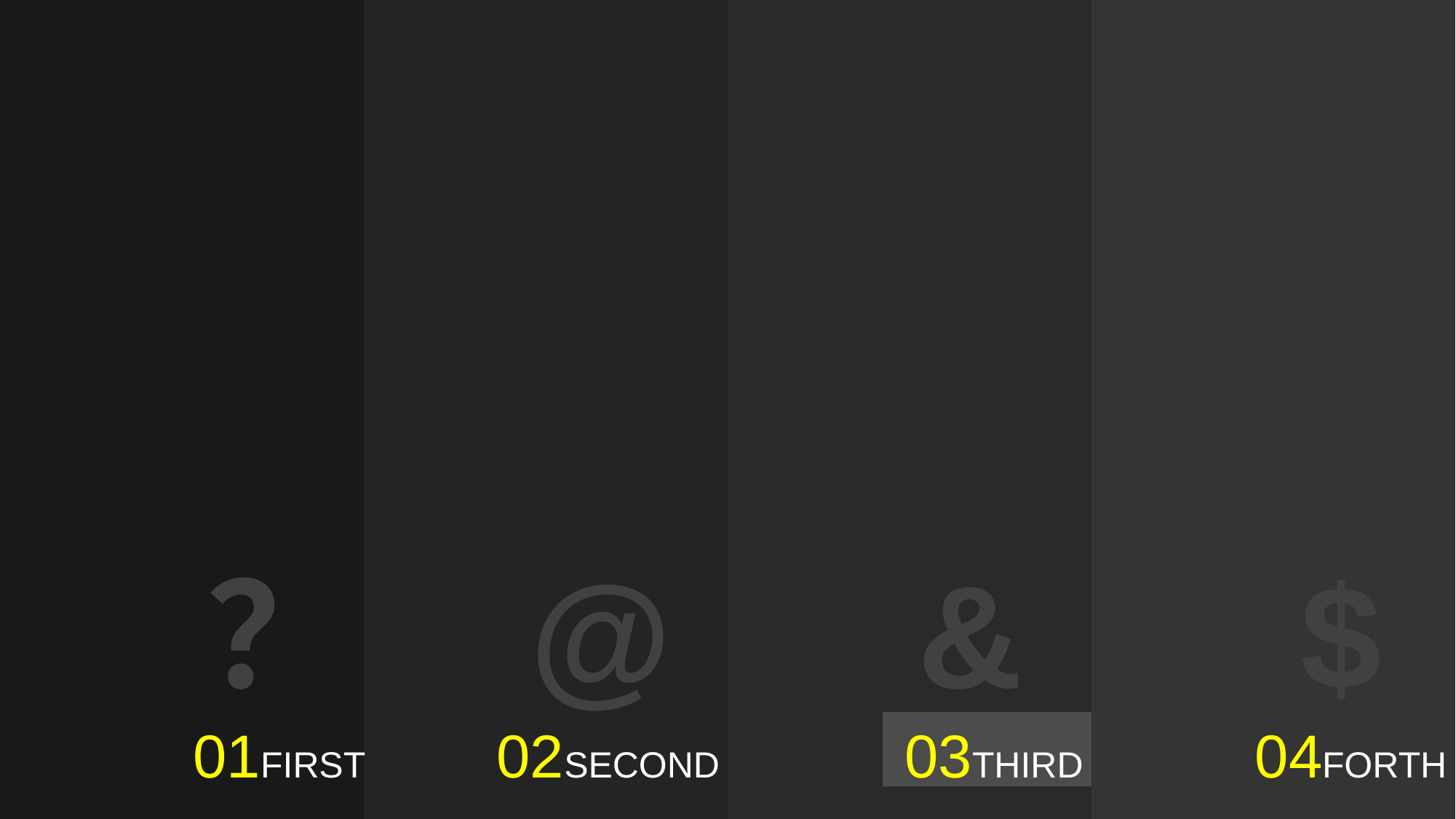

e7d195523061f1c06526803b853d33da37c806682655e537E2A928F3AEA1D11B2C74CA1ADE48C493B3BE6AAFC7DC1413F1D3DE5144BCB5B8EB55459D8BD2DD86CA978BCF0EF961A7AF6DF4AA15BE1927FE2DC0399281CA13F5FF3BC2BB46FFC9F5AA35C3113760E3D2573A04BDF891766F9537AFB919BD4A0DDF84983D4316A4056C223346809CFA
？
@
&
$
01FIRST
02SECOND

03THIRD
04FORTH
107.16+3.08=110.24
0.3s